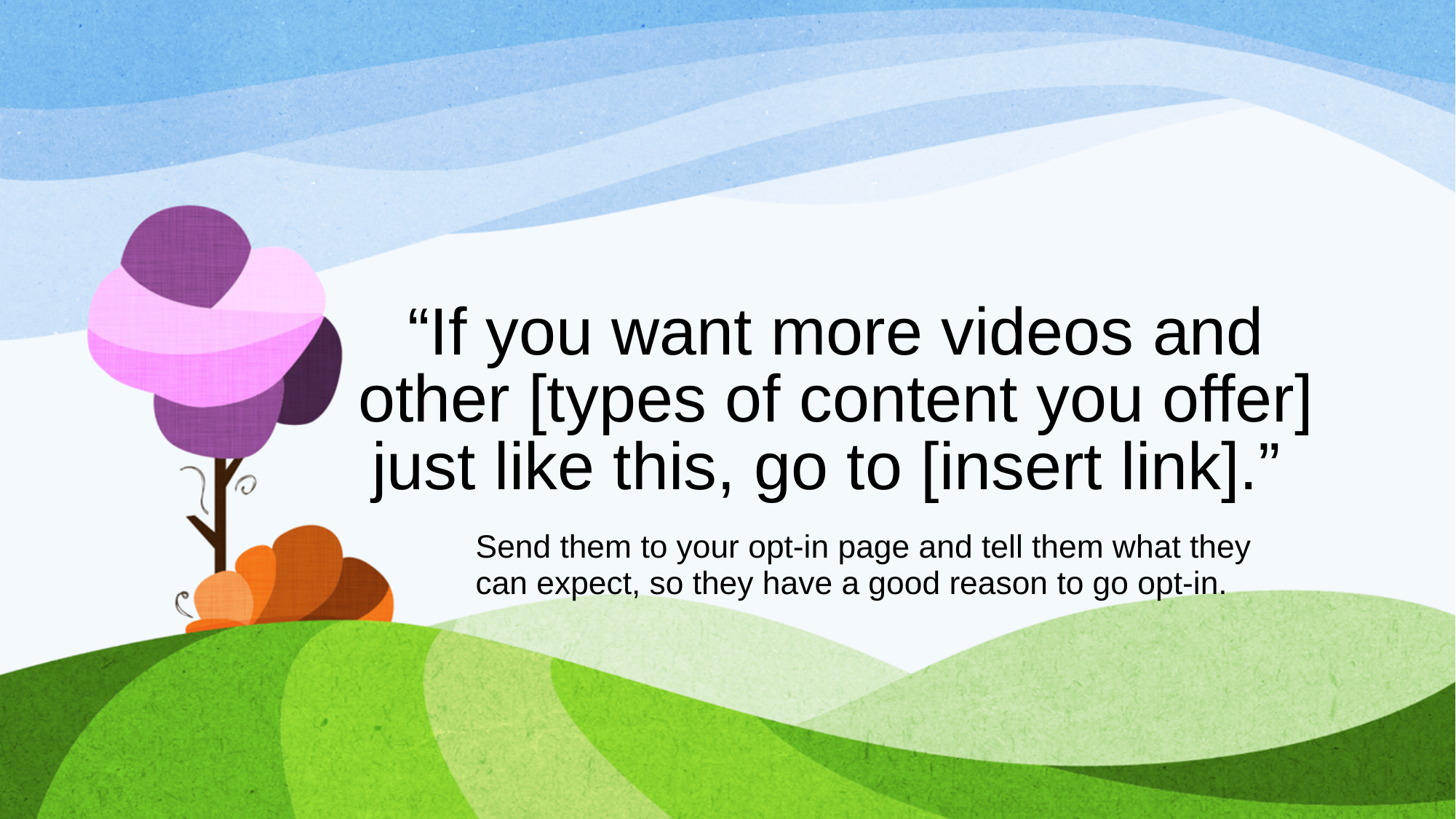

# “If you want more videos and other [types of content you offer] just like this, go to [insert link].”
Send them to your opt-in page and tell them what they can expect, so they have a good reason to go opt-in.